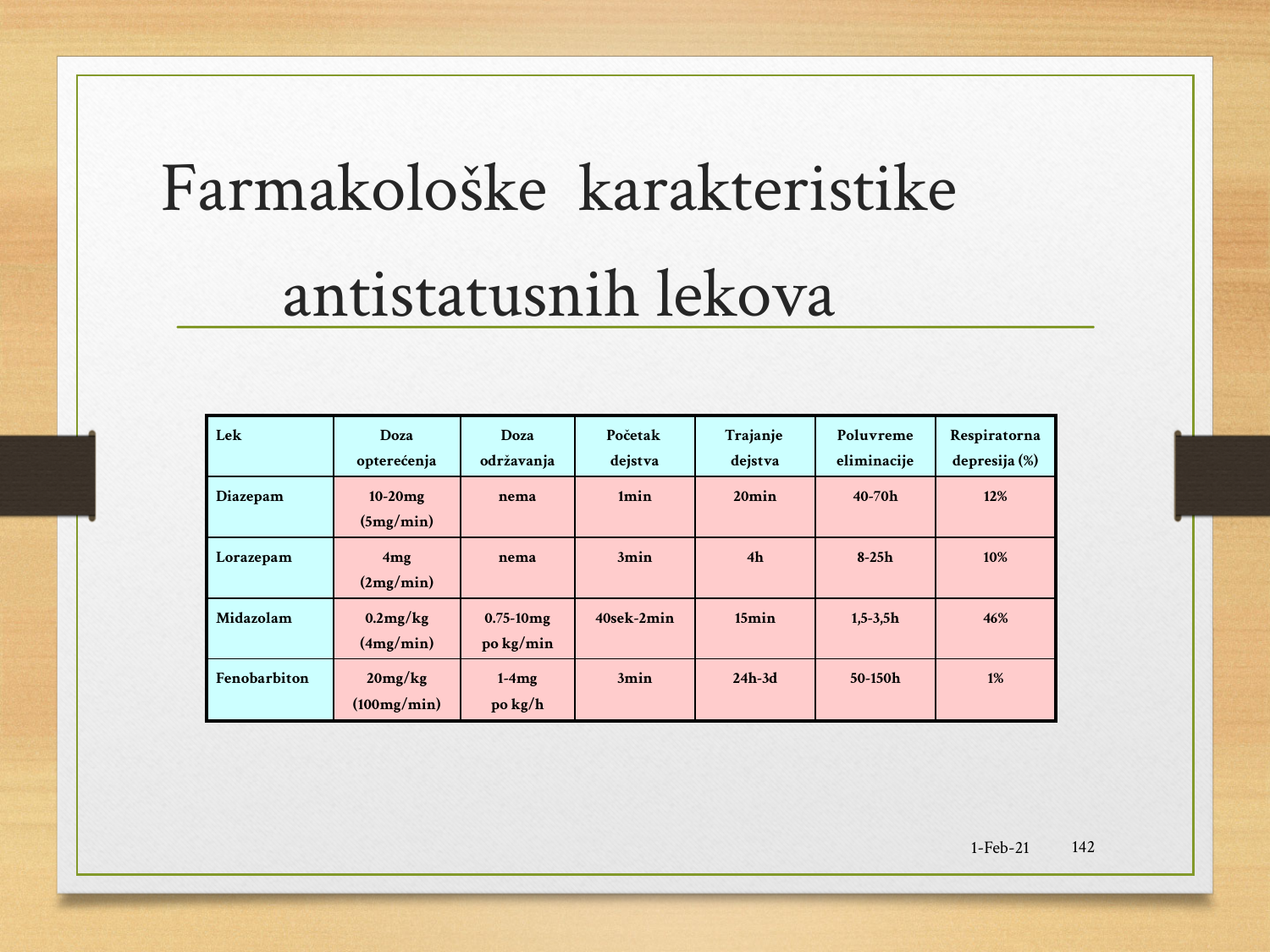

# Farmakološke  karakteristike antistatusnih lekova
| Lek | Doza opterećenja | Doza održavanja | Početak dejstva | Trajanje dejstva | Poluvreme eliminacije | Respiratorna depresija (%) |
| --- | --- | --- | --- | --- | --- | --- |
| Diazepam | 10-20mg (5mg/min) | nema | 1min | 20min | 40-70h | 12% |
| Lorazepam | 4mg (2mg/min) | nema | 3min | 4h | 8-25h | 10% |
| Midazolam | 0.2mg/kg (4mg/min) | 0.75-10mg po kg/min | 40sek-2min | 15min | 1,5-3,5h | 46% |
| Fenobarbiton | 20mg/kg (100mg/min) | 1-4mg po kg/h | 3min | 24h-3d | 50-150h | 1% |
1-Feb-21
142